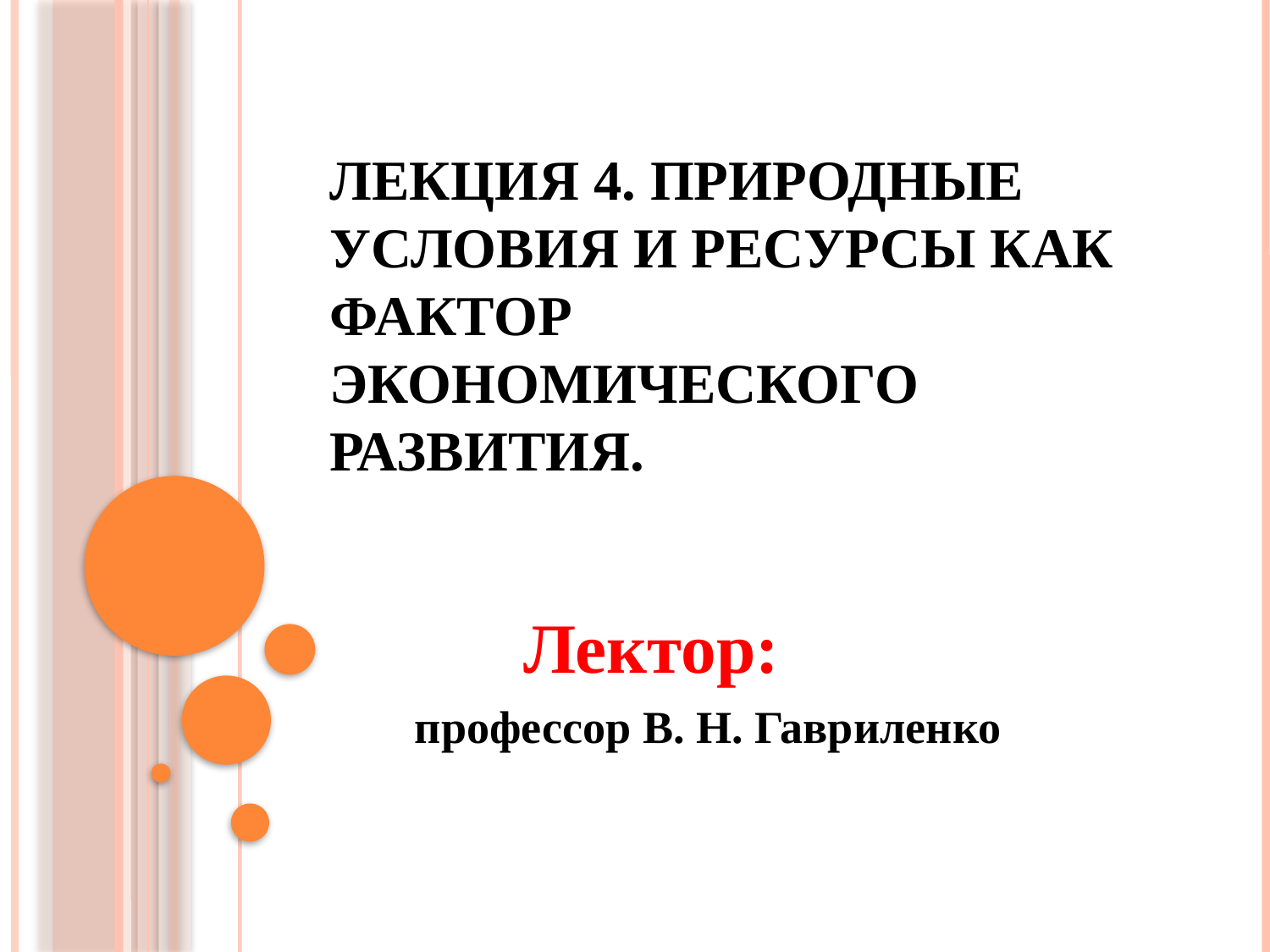

# Лекция 4. Природные условия и ресурсы как фактор экономического развития.
              Лектор:
            профессор В. Н. Гавриленко